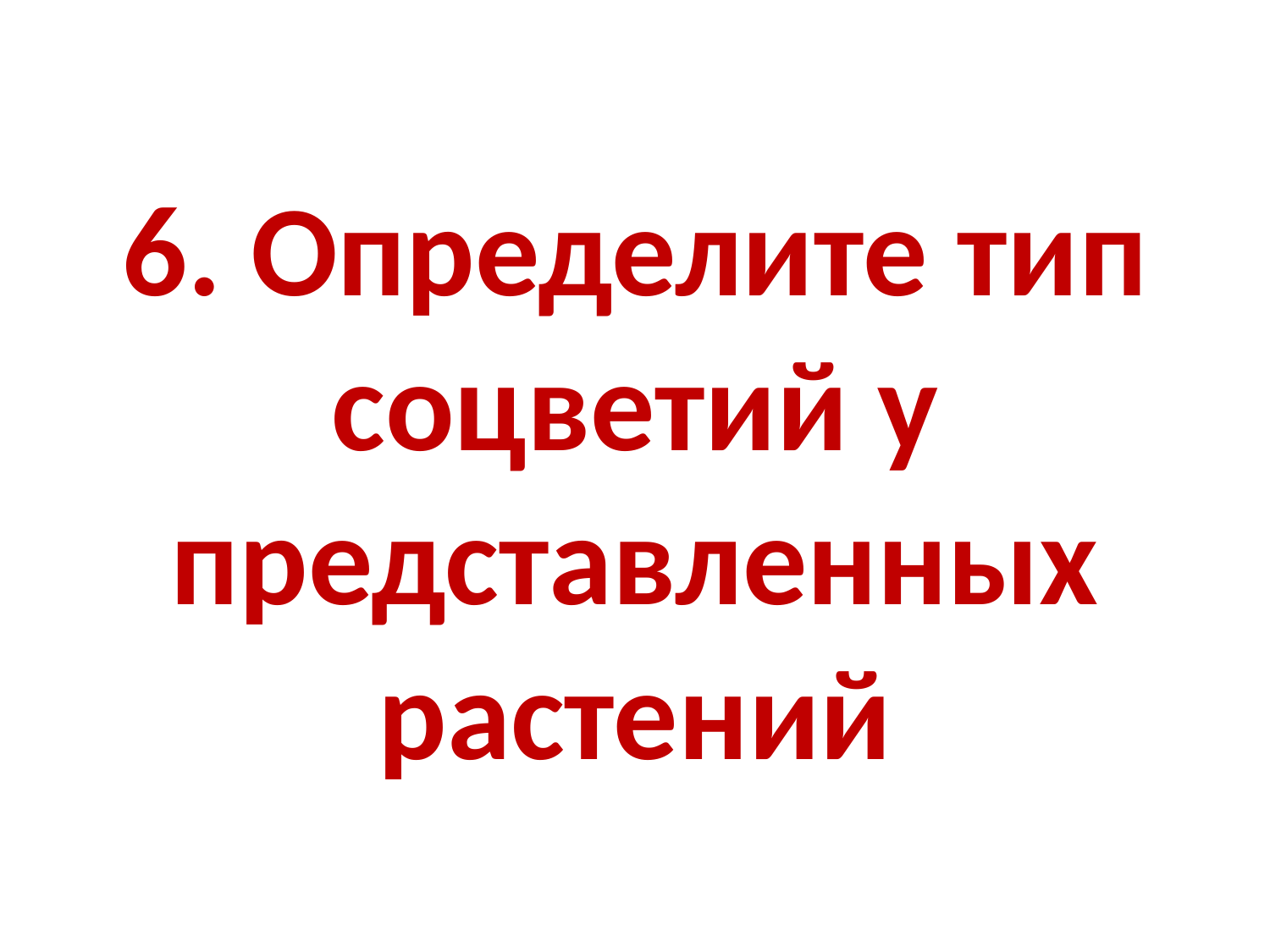

# 6. Определите тип соцветий у представленных растений